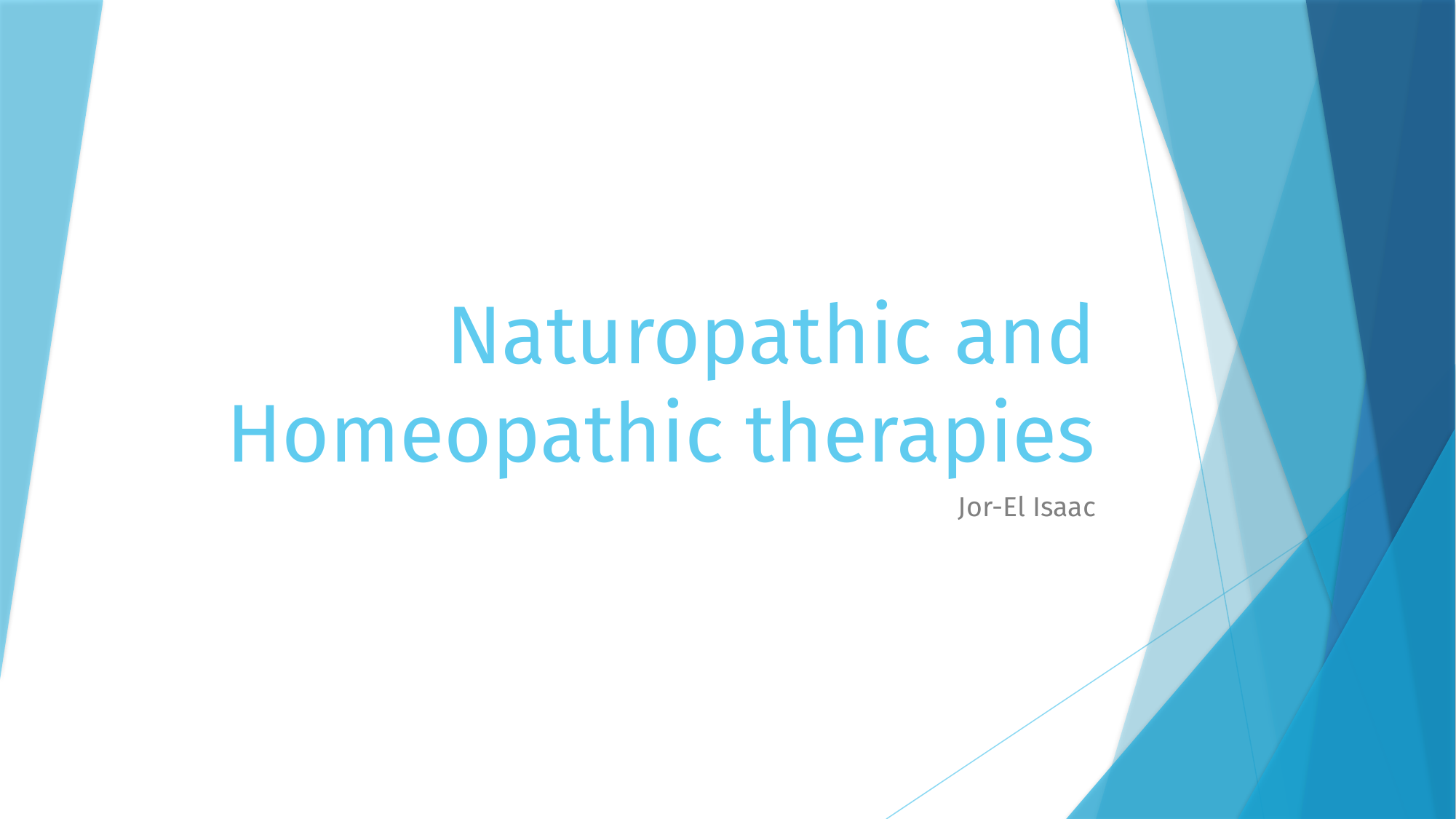

# Naturopathic and Homeopathic therapies
Jor-El Isaac